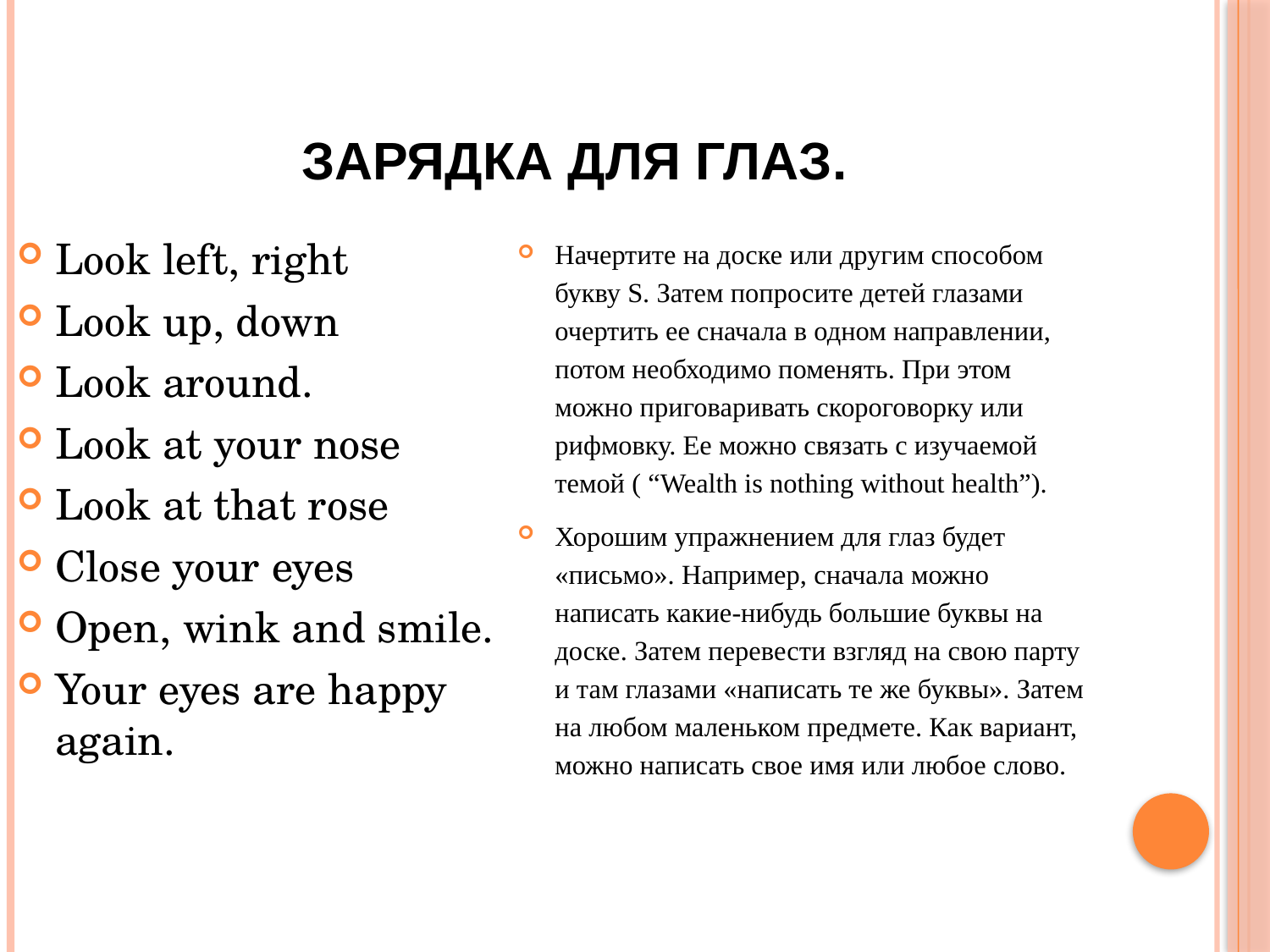

# Зарядка для глаз.
Look left, right
Look up, down
Look around.
Look at your nose
Look at that rose
Close your eyes
Open, wink and smile.
Your eyes are happy again.

Начертите на доске или другим способом букву S. Затем попросите детей глазами очертить ее сначала в одном направлении, потом необходимо поменять. При этом можно приговаривать скороговорку или рифмовку. Ее можно связать с изучаемой темой ( “Wealth is nothing without health”).
Хорошим упражнением для глаз будет «письмо». Например, сначала можно написать какие-нибудь большие буквы на доске. Затем перевести взгляд на свою парту и там глазами «написать те же буквы». Затем на любом маленьком предмете. Как вариант, можно написать свое имя или любое слово.